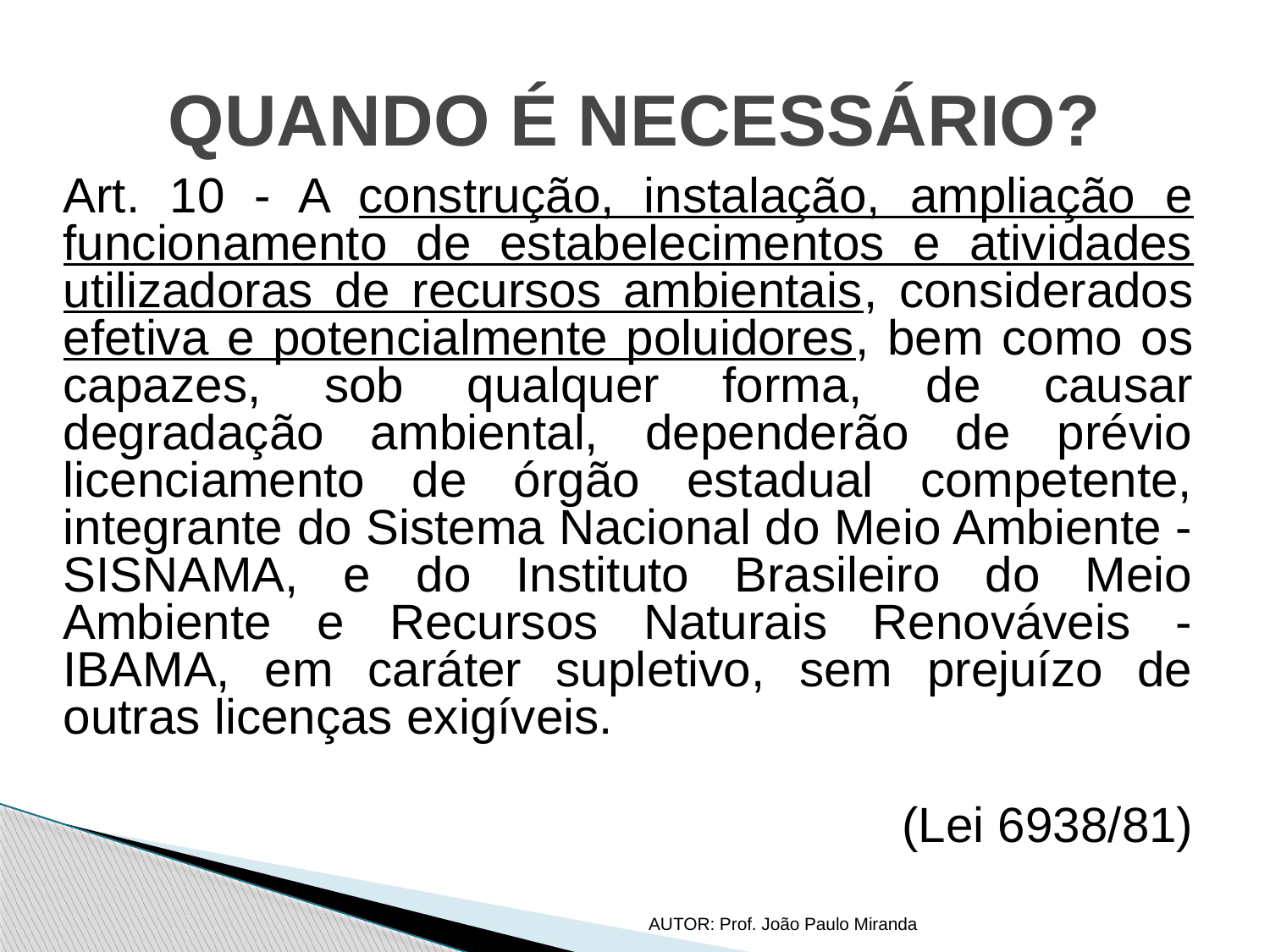

# QUANDO É NECESSÁRIO?
	Art. 10 - A construção, instalação, ampliação e funcionamento de estabelecimentos e atividades utilizadoras de recursos ambientais, considerados efetiva e potencialmente poluidores, bem como os capazes, sob qualquer forma, de causar degradação ambiental, dependerão de prévio licenciamento de órgão estadual competente, integrante do Sistema Nacional do Meio Ambiente - SISNAMA, e do Instituto Brasileiro do Meio Ambiente e Recursos Naturais Renováveis - IBAMA, em caráter supletivo, sem prejuízo de outras licenças exigíveis.

(Lei 6938/81)
AUTOR: Prof. João Paulo Miranda